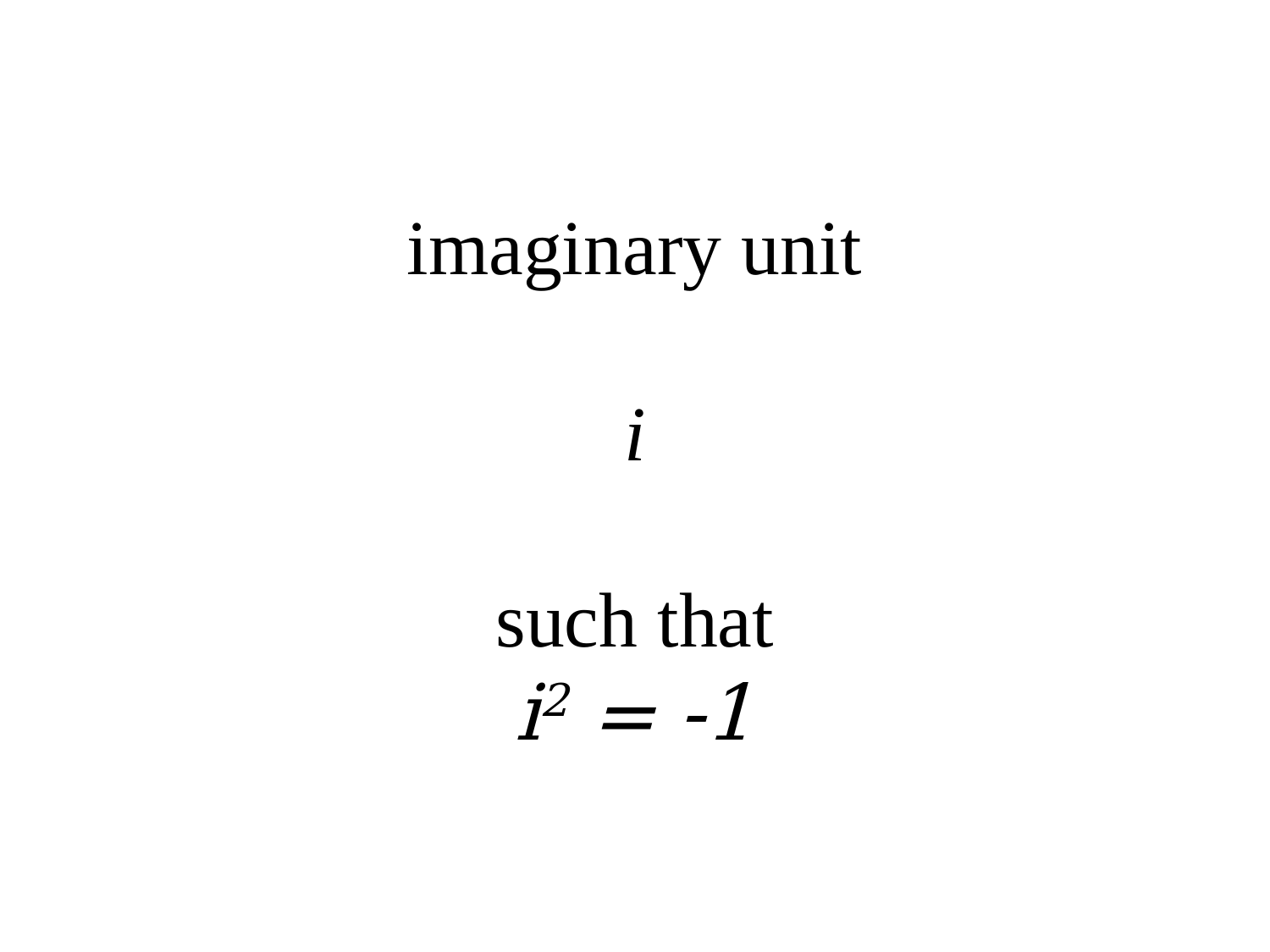

# imaginary unit i such that i2 = -1